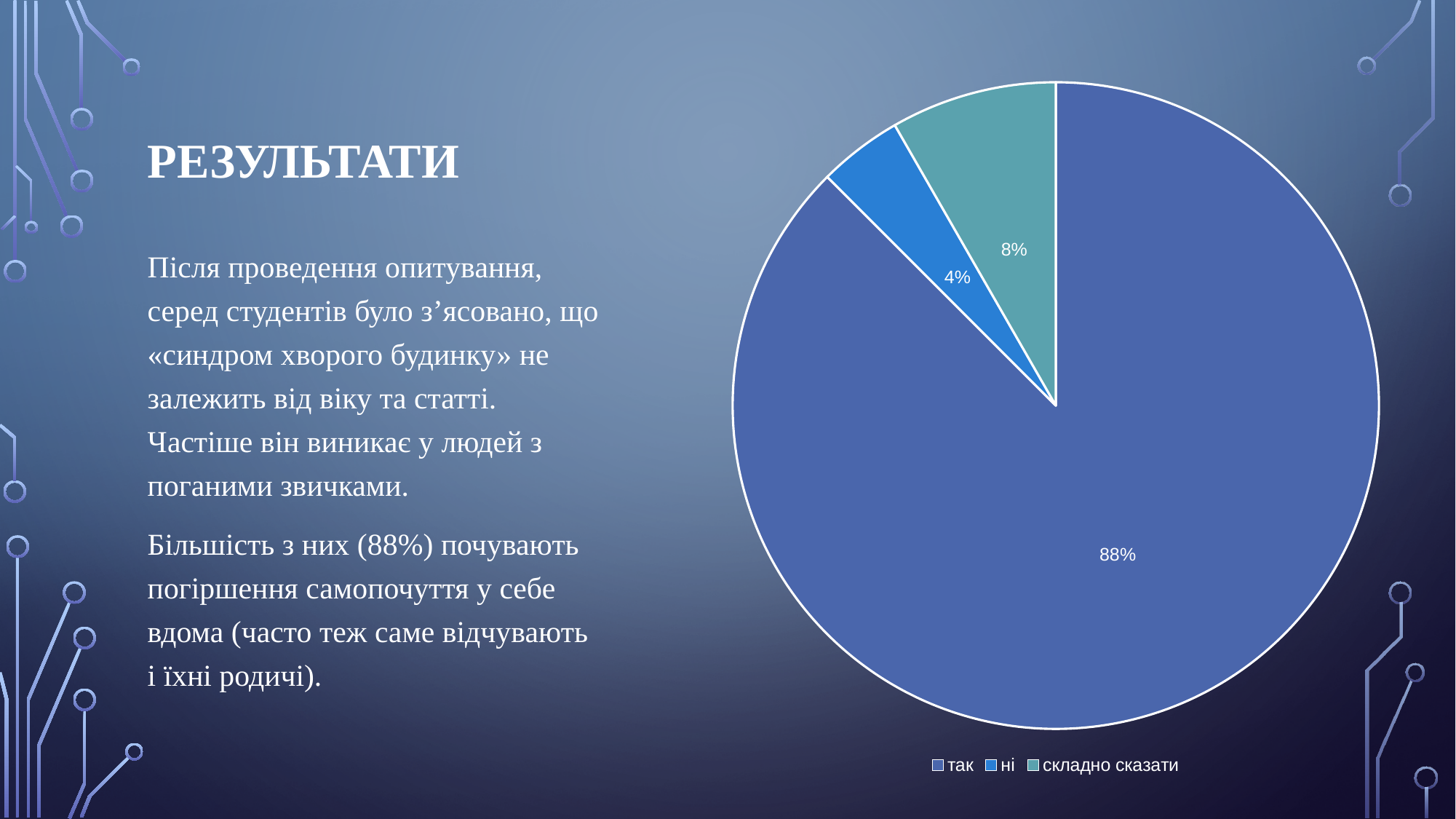

### Chart

| Category | Відчуваєте погіршення загального самопочуття у себе вдома? |
|---|---|
| так | 0.875 |
| ні | 0.042 |
| складно сказати | 0.083 |
# результати
Після проведення опитування, серед студентів було з’ясовано, що «синдром хворого будинку» не залежить від віку та статті. Частіше він виникає у людей з поганими звичками.
Більшість з них (88%) почувають погіршення самопочуття у себе вдома (часто теж саме відчувають і їхні родичі).